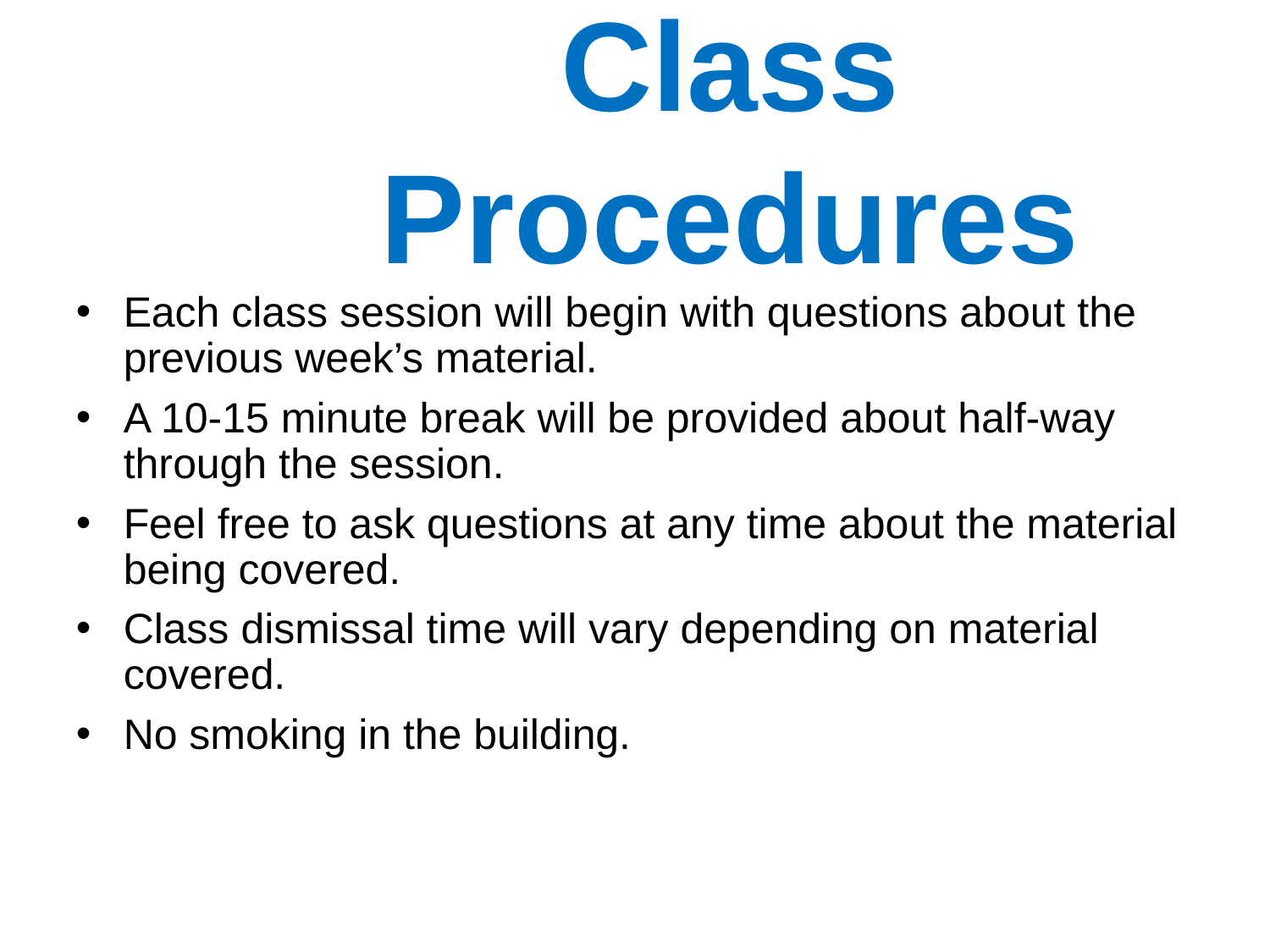

Class Procedures
Each class session will begin with questions about the previous week’s material.
A 10-15 minute break will be provided about half-way through the session.
Feel free to ask questions at any time about the material being covered.
Class dismissal time will vary depending on material covered.
No smoking in the building.